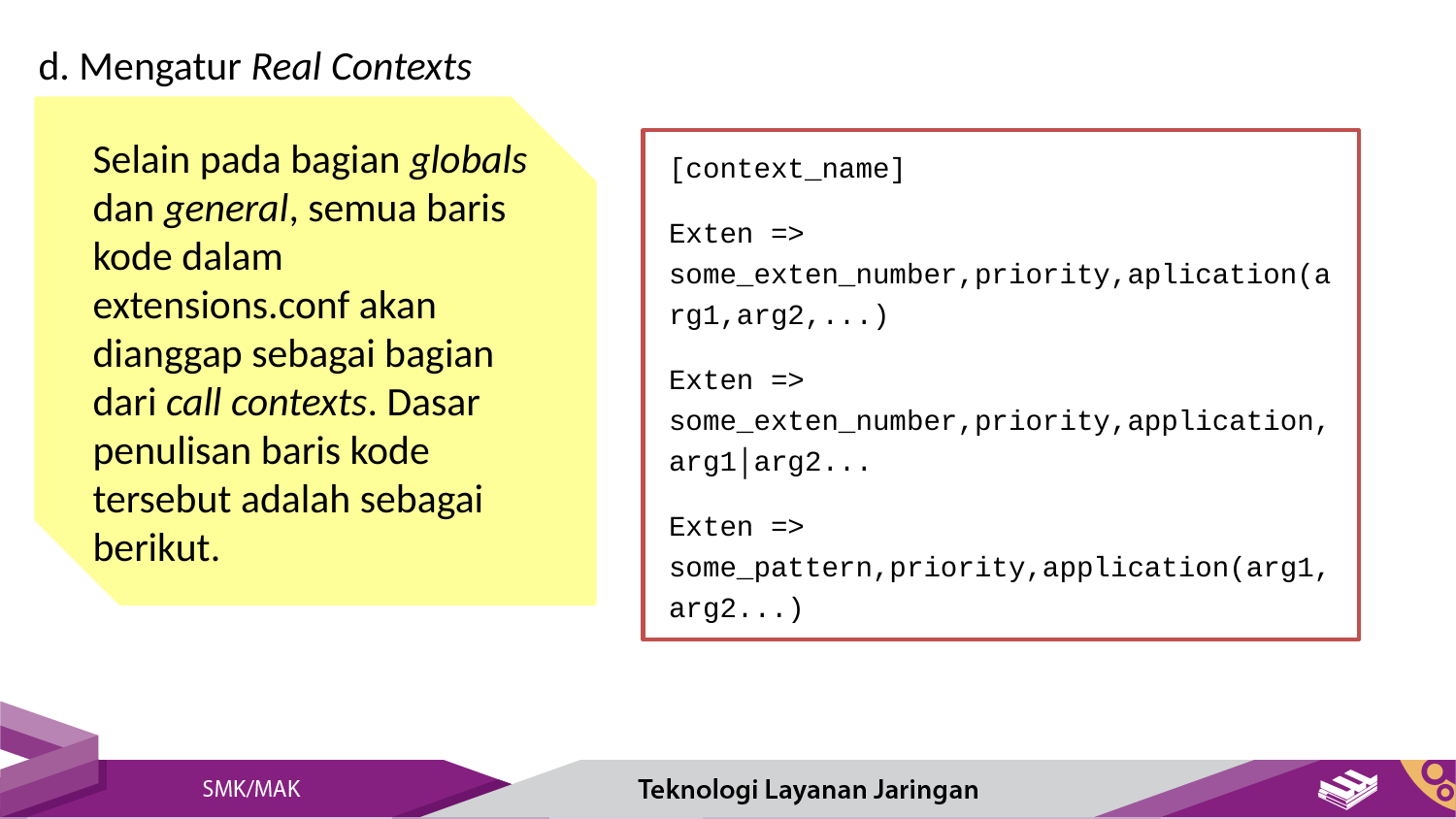

d. Mengatur Real Contexts
Selain pada bagian globals dan general, semua baris kode dalam extensions.conf akan dianggap sebagai bagian dari call contexts. Dasar penulisan baris kode tersebut adalah sebagai berikut.
[context_name]
Exten => some_exten_number,priority,aplication(arg1,arg2,...)
Exten => some_exten_number,priority,application,arg1│arg2...
Exten => some_pattern,priority,application(arg1,arg2...)